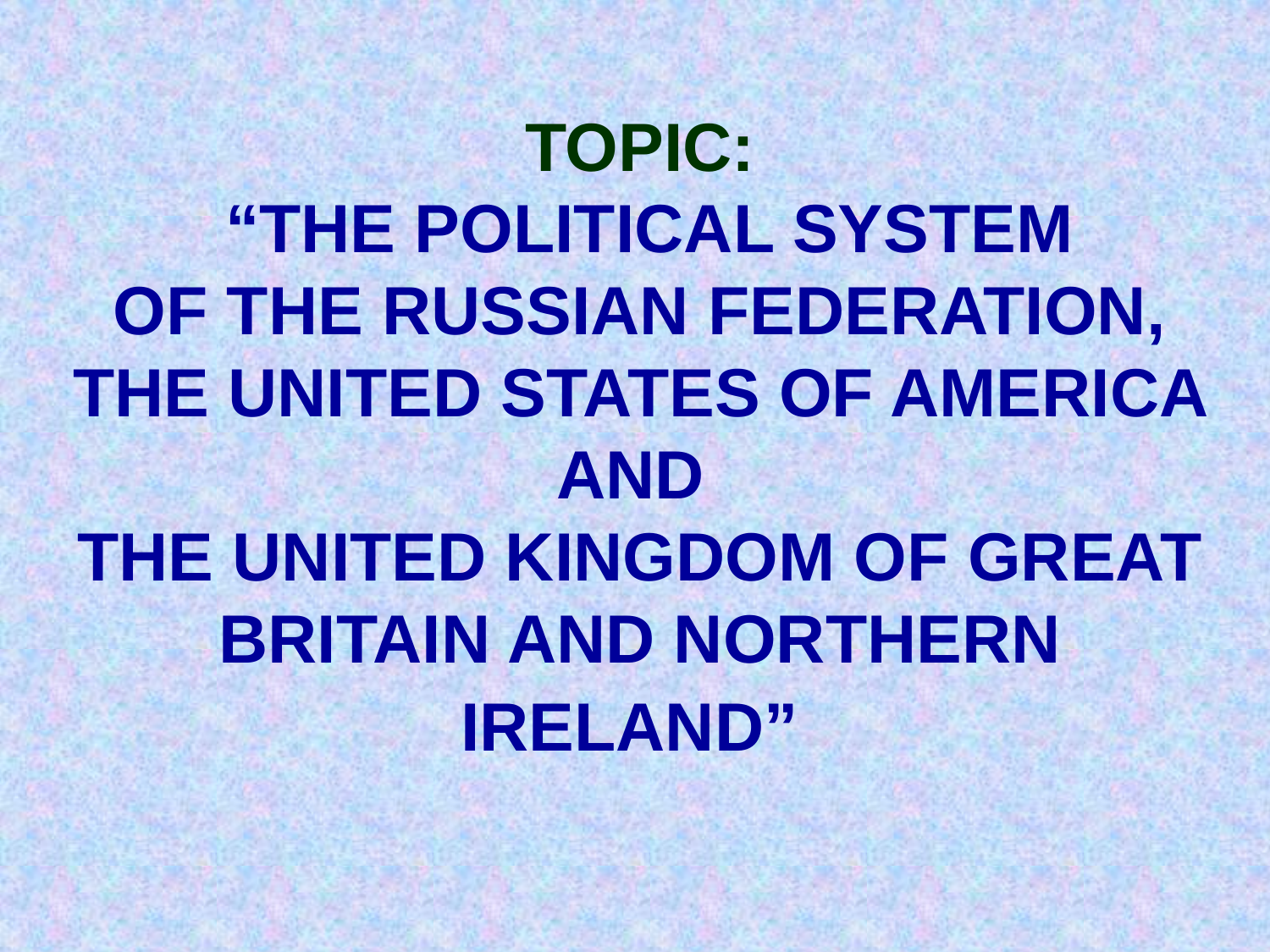

# Topic: “The political system of the Russian Federation, The United States of America and the United Kingdom of Great Britain and Northern Ireland”